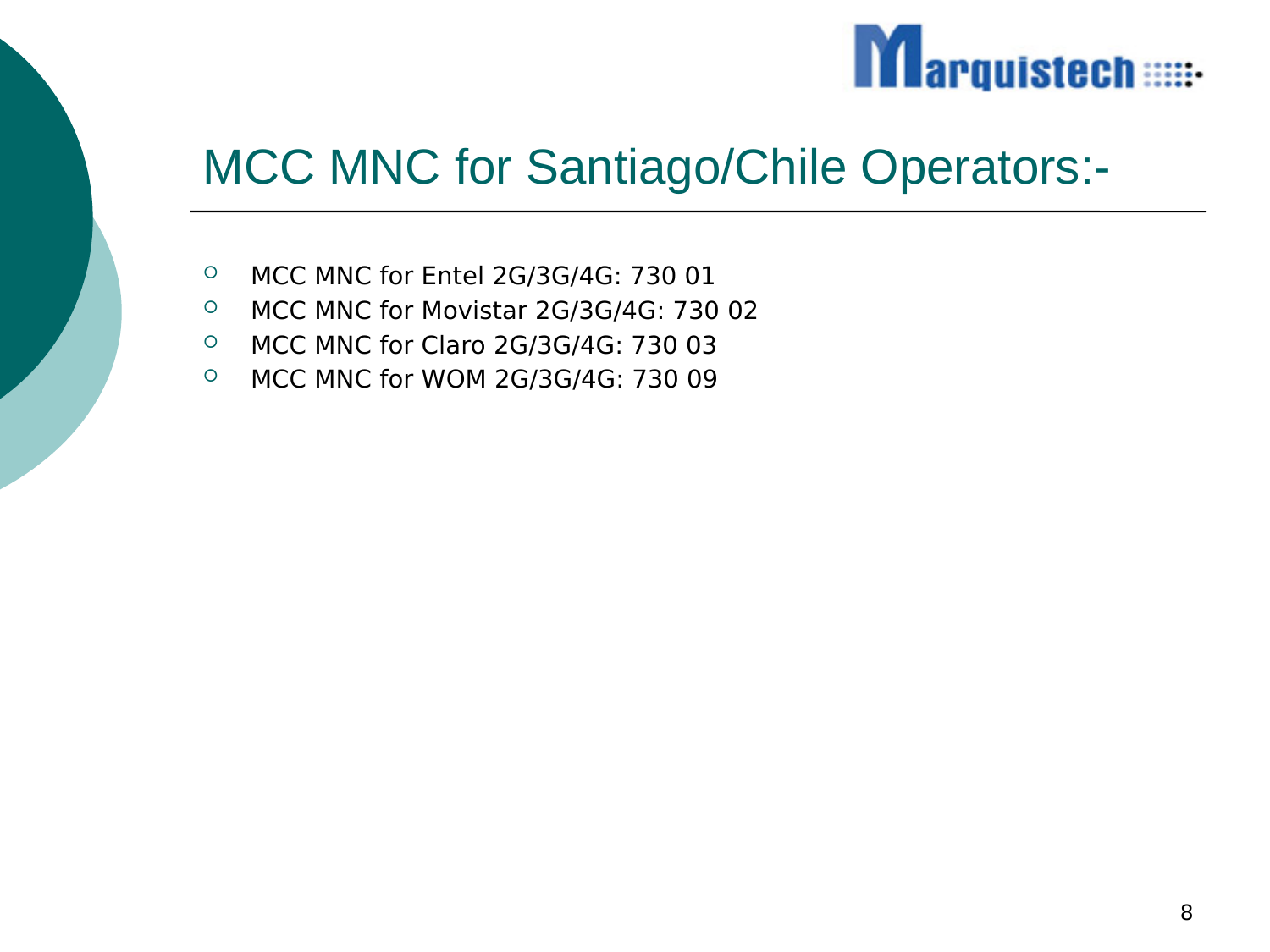

# MCC MNC for Santiago/Chile Operators:-
MCC MNC for Entel 2G/3G/4G: 730 01
MCC MNC for Movistar 2G/3G/4G: 730 02
MCC MNC for Claro 2G/3G/4G: 730 03
MCC MNC for WOM 2G/3G/4G: 730 09

8